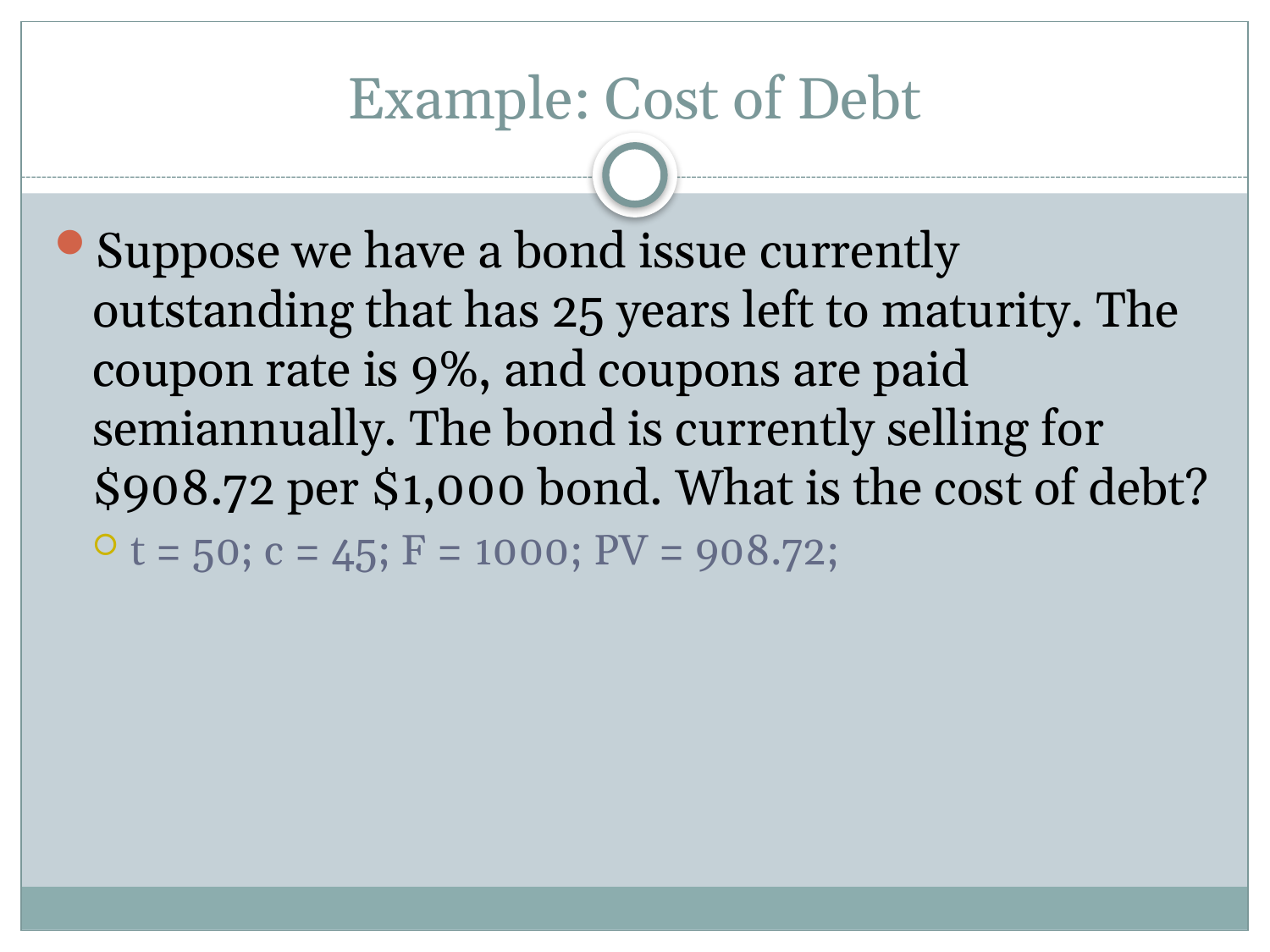

# Example: Cost of Debt
Suppose we have a bond issue currently outstanding that has 25 years left to maturity. The coupon rate is 9%, and coupons are paid semiannually. The bond is currently selling for $908.72 per $1,000 bond. What is the cost of debt?
t = 50; c = 45; F = 1000; PV = 908.72;